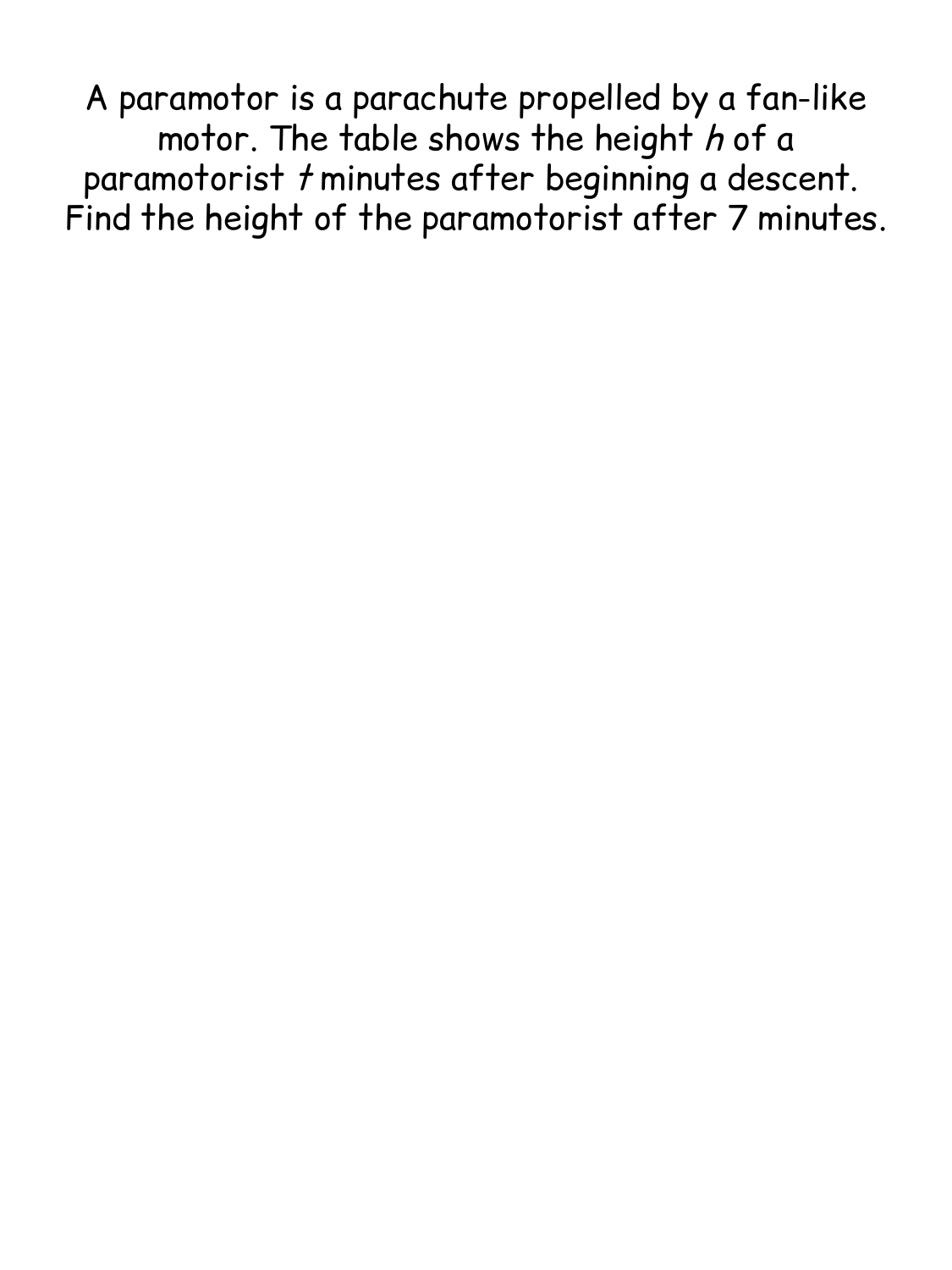

# A paramotor is a parachute propelled by a fan-like motor. The table shows the height h of a paramotorist t minutes after beginning a descent.  Find the height of the paramotorist after 7 minutes.